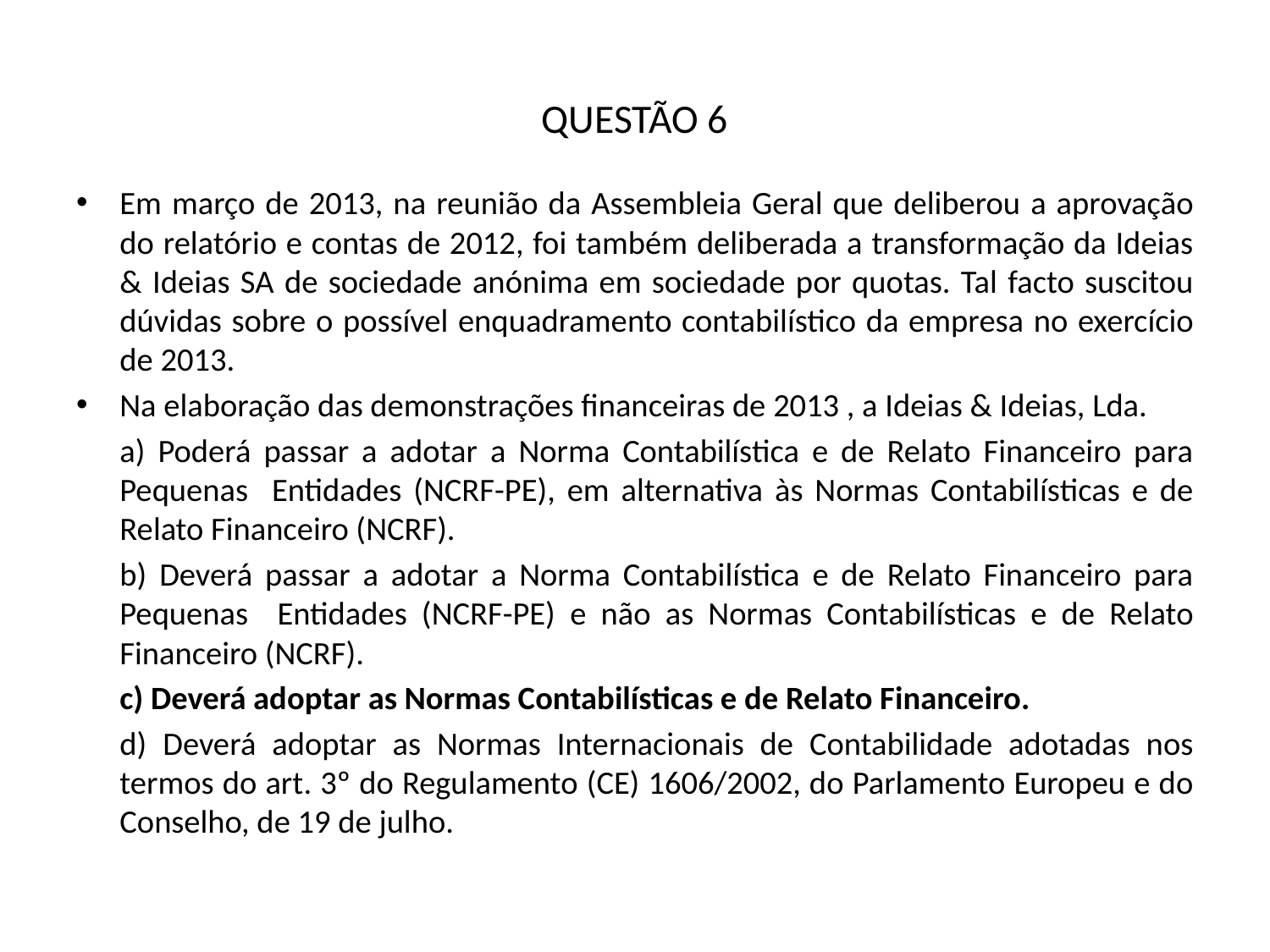

# QUESTÃO 6
Em março de 2013, na reunião da Assembleia Geral que deliberou a aprovação do relatório e contas de 2012, foi também deliberada a transformação da Ideias & Ideias SA de sociedade anónima em sociedade por quotas. Tal facto suscitou dúvidas sobre o possível enquadramento contabilístico da empresa no exercício de 2013.
Na elaboração das demonstrações financeiras de 2013 , a Ideias & Ideias, Lda.
	a) Poderá passar a adotar a Norma Contabilística e de Relato Financeiro para Pequenas  Entidades (NCRF-PE), em alternativa às Normas Contabilísticas e de Relato Financeiro (NCRF).
	b) Deverá passar a adotar a Norma Contabilística e de Relato Financeiro para Pequenas  Entidades (NCRF-PE) e não as Normas Contabilísticas e de Relato Financeiro (NCRF).
	c) Deverá adoptar as Normas Contabilísticas e de Relato Financeiro.
	d) Deverá adoptar as Normas Internacionais de Contabilidade adotadas nos termos do art. 3º do Regulamento (CE) 1606/2002, do Parlamento Europeu e do Conselho, de 19 de julho.